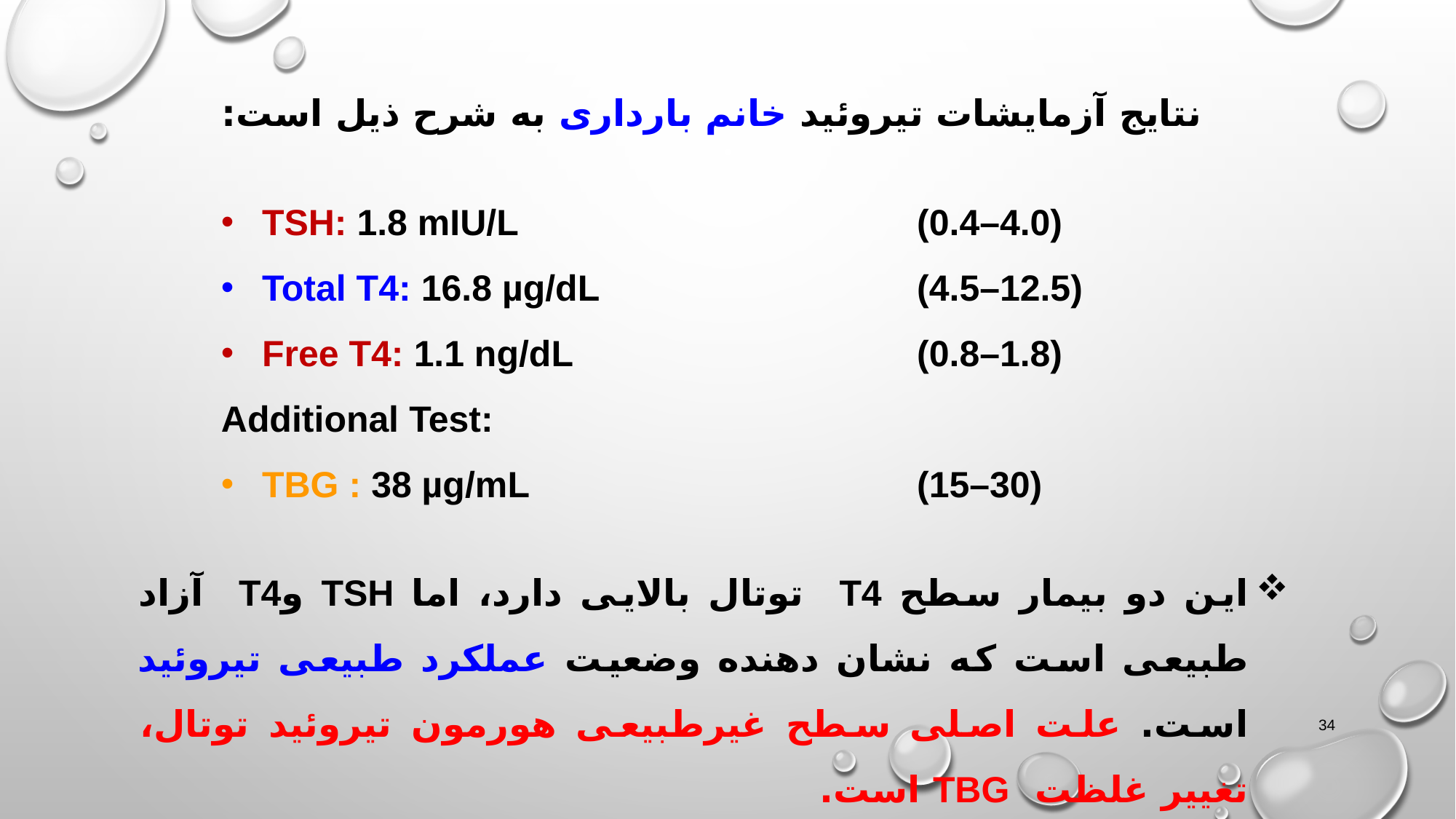

نتایج آزمایشات تیروئید خانم بارداری به شرح ذیل است:

TSH: 1.8 mIU/L 				(0.4–4.0)
Total T4: 16.8 µg/dL 			(4.5–12.5)
Free T4: 1.1 ng/dL 				(0.8–1.8)
Additional Test:
TBG : 38 µg/mL 				(15–30)
این دو بیمار سطح T4  توتال بالایی دارد، اما TSH وT4  آزاد طبیعی است که نشان دهنده وضعیت عملکرد طبیعی تیروئید است. علت اصلی سطح غیرطبیعی هورمون تیروئید توتال، تغییر غلظت  TBG است.
34